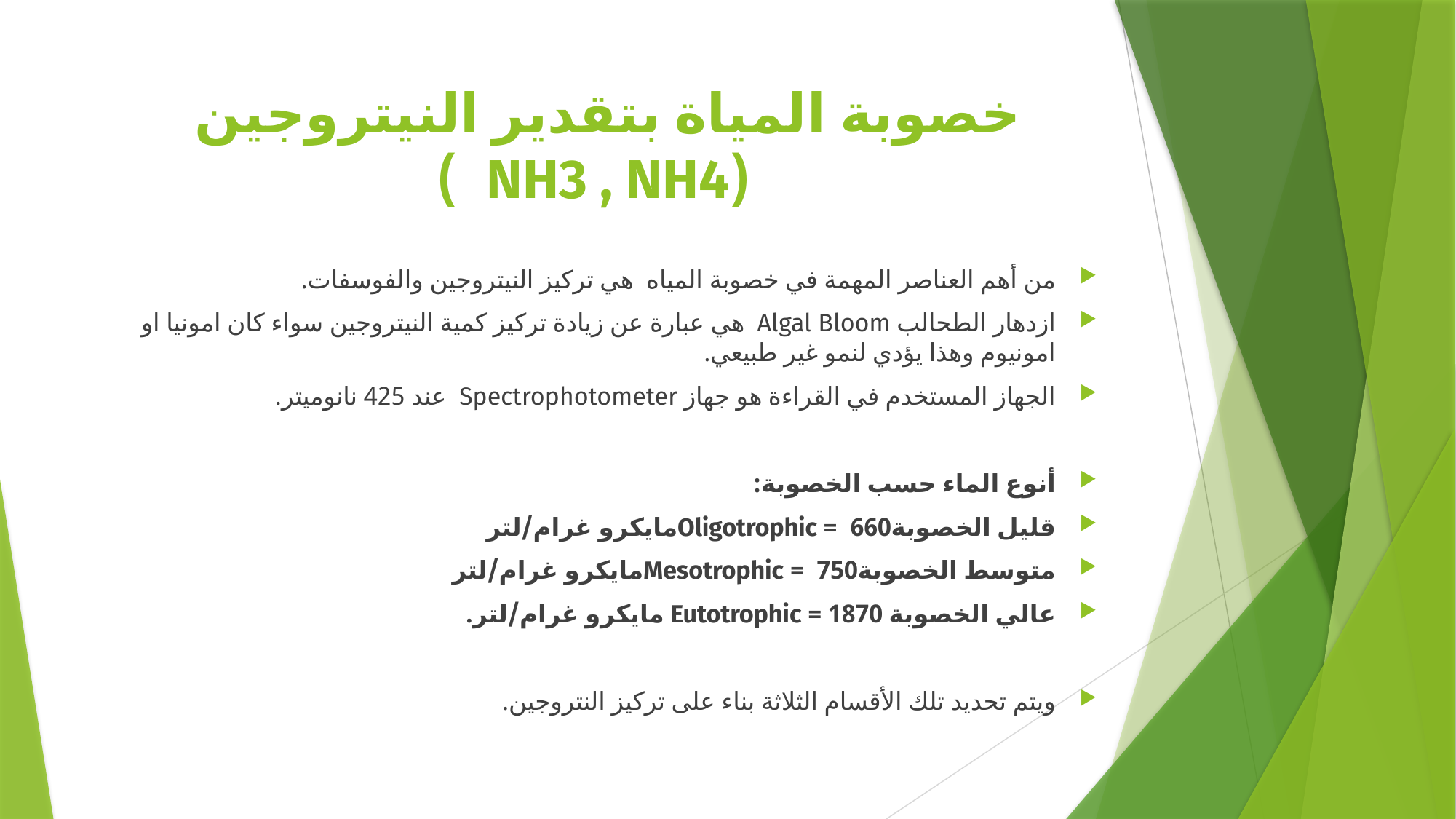

# خصوبة المياة بتقدير النيتروجين (NH3 , NH4  )
من أهم العناصر المهمة في خصوبة المياه  هي تركيز النيتروجين والفوسفات.
ازدهار الطحالب Algal Bloom  هي عبارة عن زيادة تركيز كمية النيتروجين سواء كان امونيا او امونيوم وهذا يؤدي لنمو غير طبيعي.
الجهاز المستخدم في القراءة هو جهاز Spectrophotometer  عند 425 نانوميتر.

أنوع الماء حسب الخصوبة:
قليل الخصوبة660  = Oligotrophicمايكرو غرام/لتر
متوسط الخصوبة750  = Mesotrophicمايكرو غرام/لتر
عالي الخصوبة 1870 = Eutotrophic مايكرو غرام/لتر.

ويتم تحديد تلك الأقسام الثلاثة بناء على تركيز النتروجين.